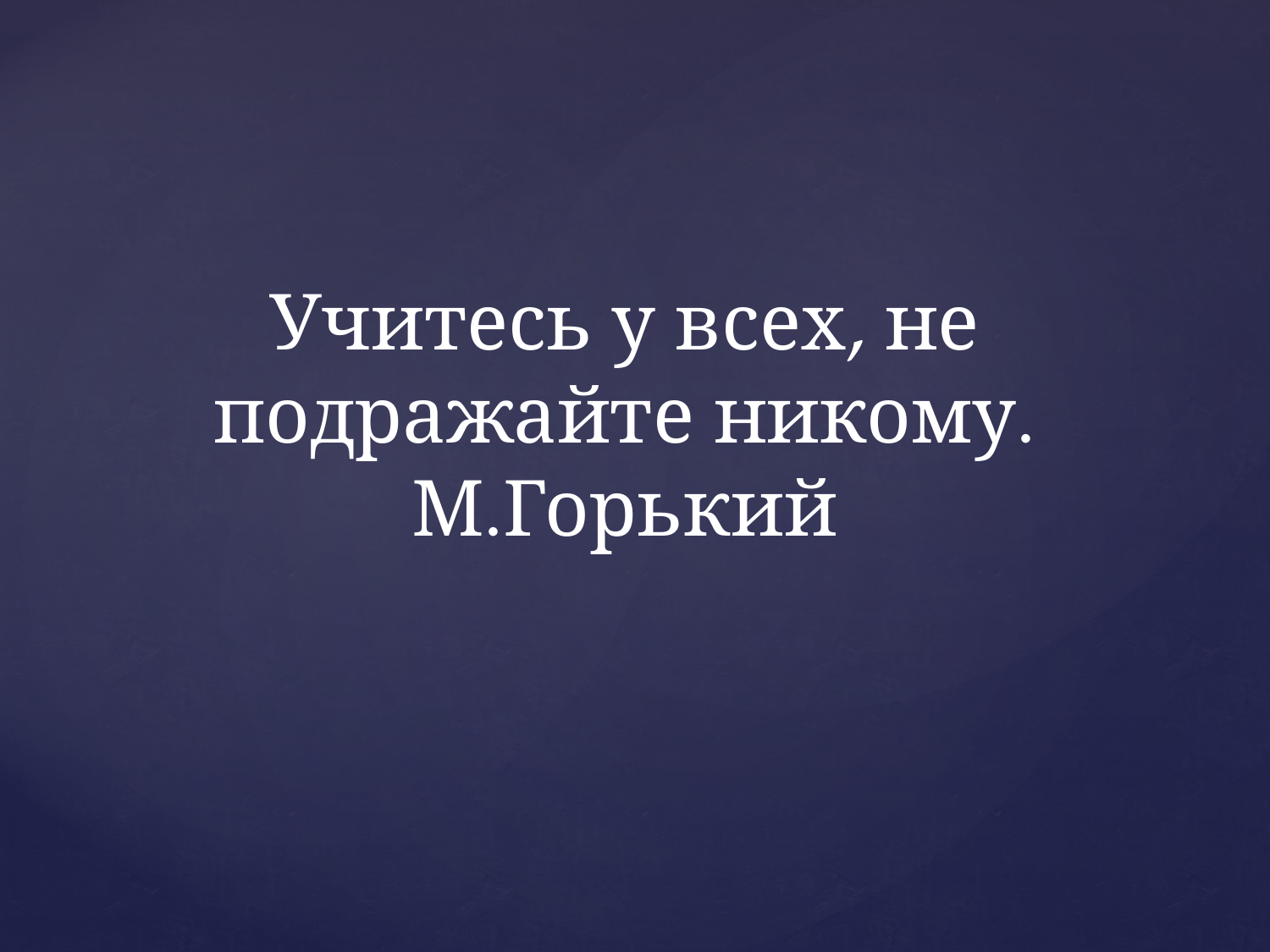

Учитесь у всех, не подражайте никому. М.Горький